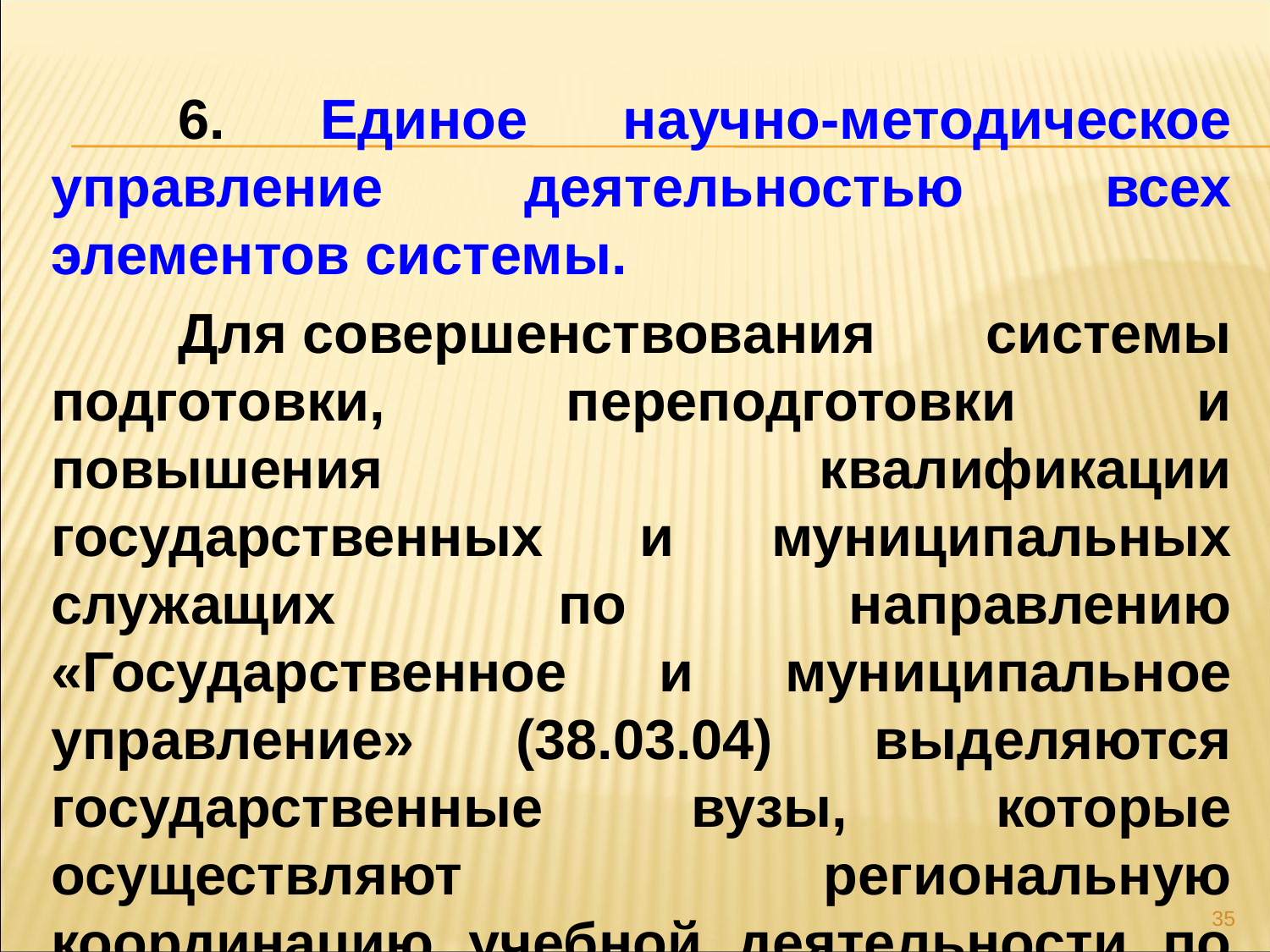

6. Единое научно-методическое управление деятельностью всех элементов системы.
	Для совершенствования системы подготовки, переподготовки и повышения квалификации государственных и муниципальных служащих по направлению «Государственное и муниципальное управление» (38.03.04) выделяются государственные вузы, которые осуществляют региональную координацию учебной деятельности по образовательным округам.
35